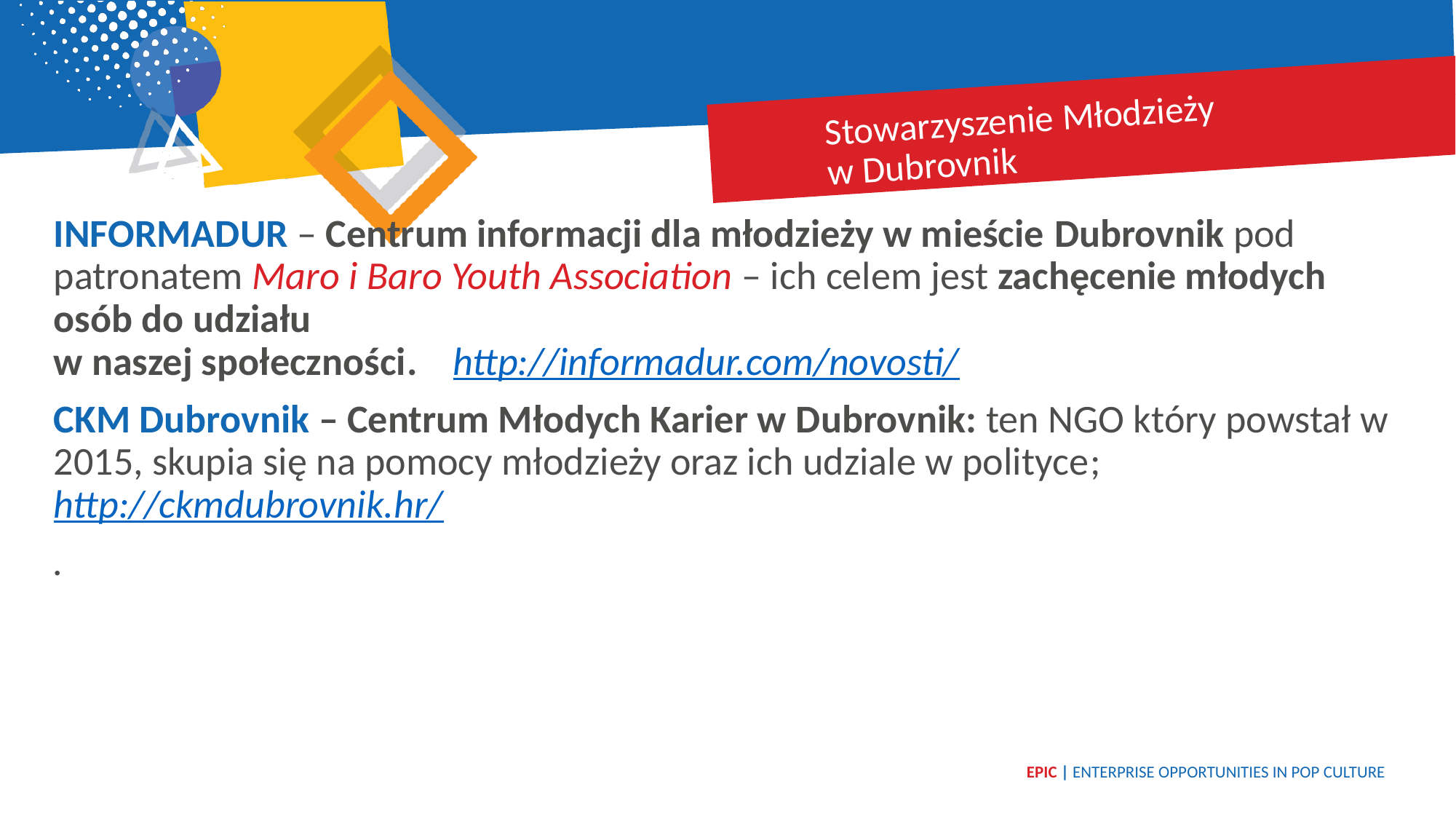

Stowarzyszenie Młodzieży
w Dubrovnik

INFORMADUR – Centrum informacji dla młodzieży w mieście Dubrovnik pod patronatem Maro i Baro Youth Association – ich celem jest zachęcenie młodych osób do udziału
w naszej społeczności.    http://informadur.com/novosti/
CKM Dubrovnik – Centrum Młodych Karier w Dubrovnik: ten NGO który powstał w 2015, skupia się na pomocy młodzieży oraz ich udziale w polityce; http://ckmdubrovnik.hr/
.